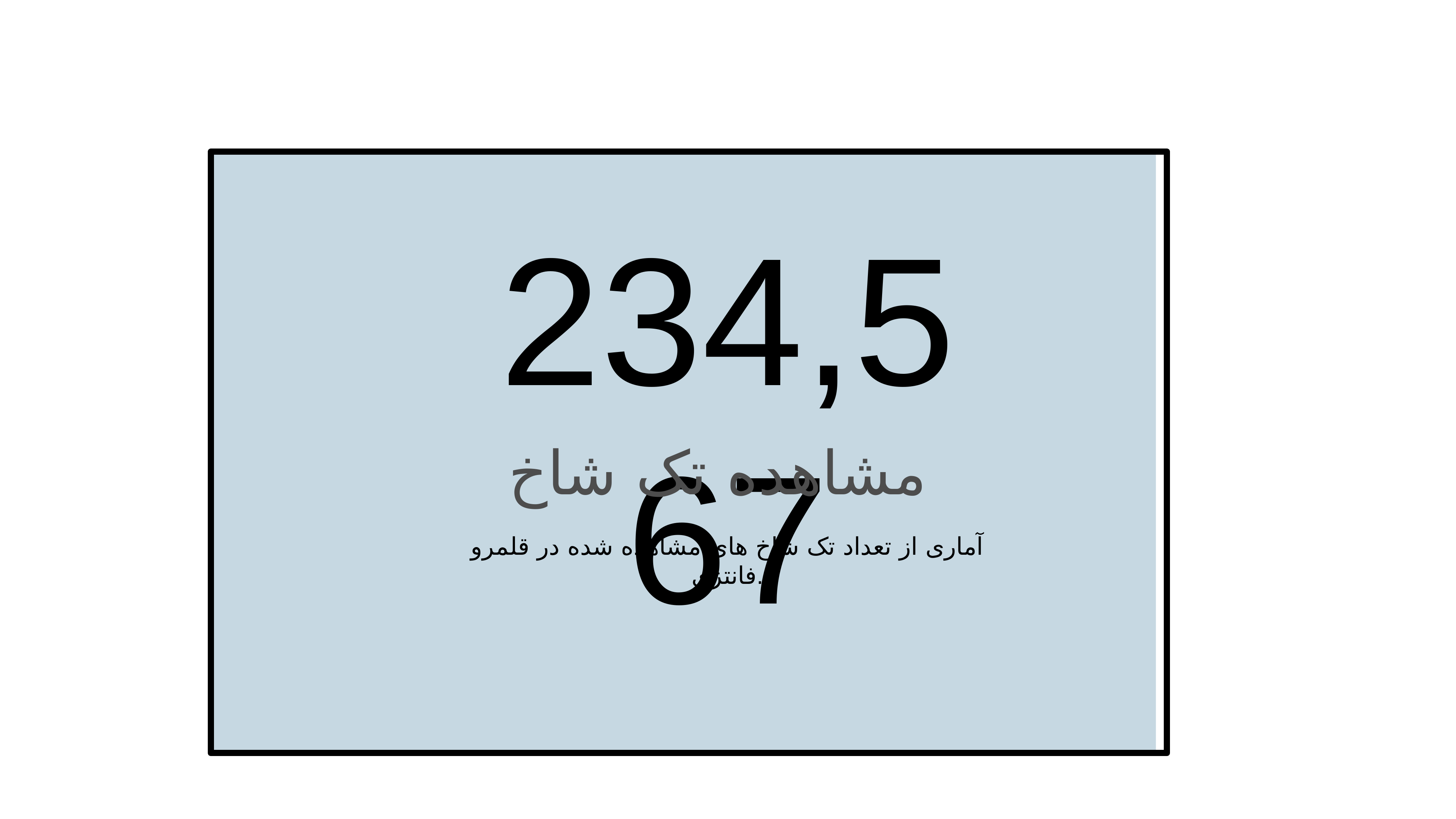

234,567
مشاهده تک شاخ
آماری از تعداد تک شاخ های مشاهده شده در قلمرو فانتزی.